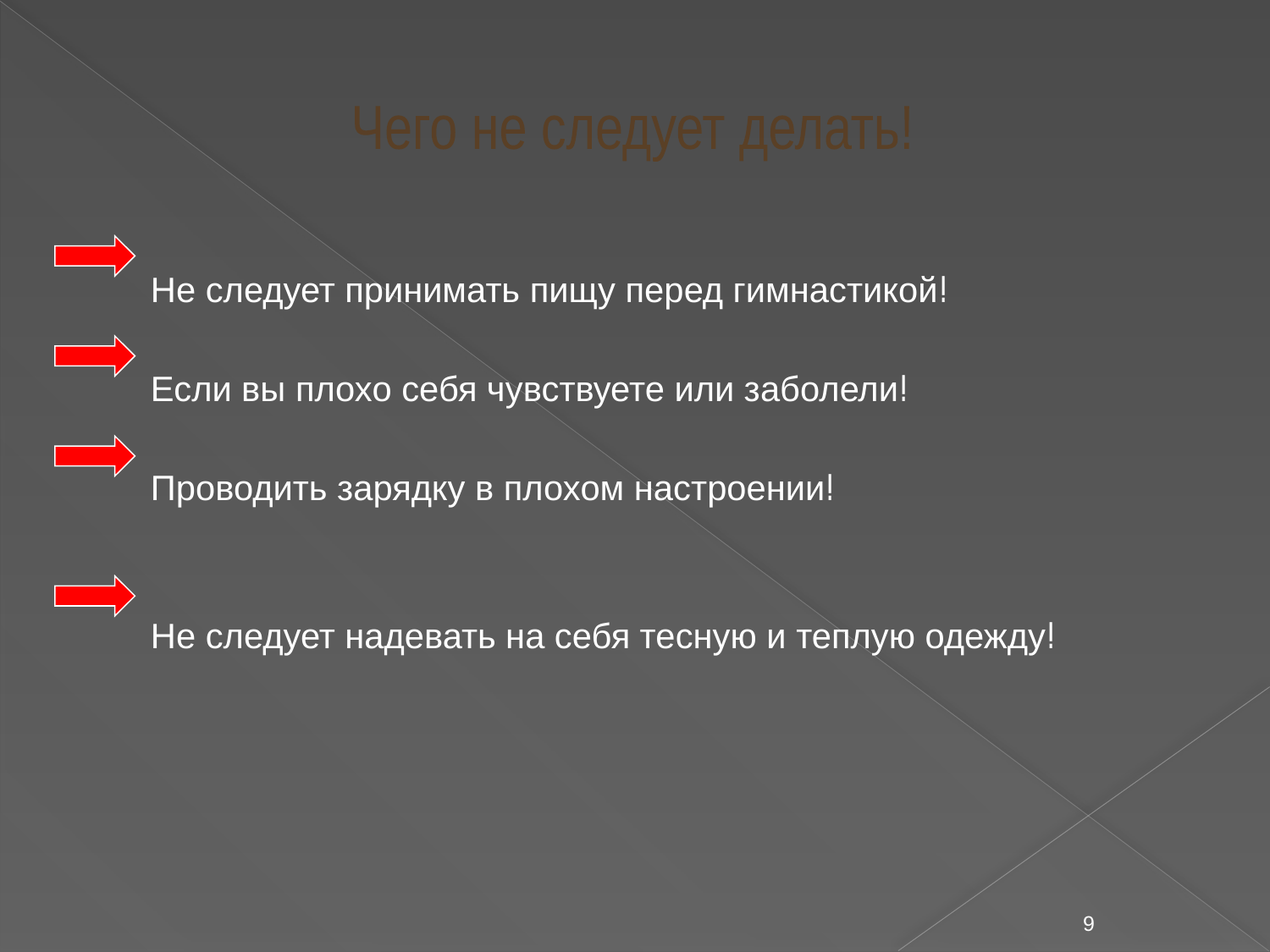

Чего не следует делать!

Не следует принимать пищу перед гимнастикой!

Если вы плохо себя чувствуете или заболели!

Проводить зарядку в плохом настроении!

Не следует надевать на себя тесную и теплую одежду!

9